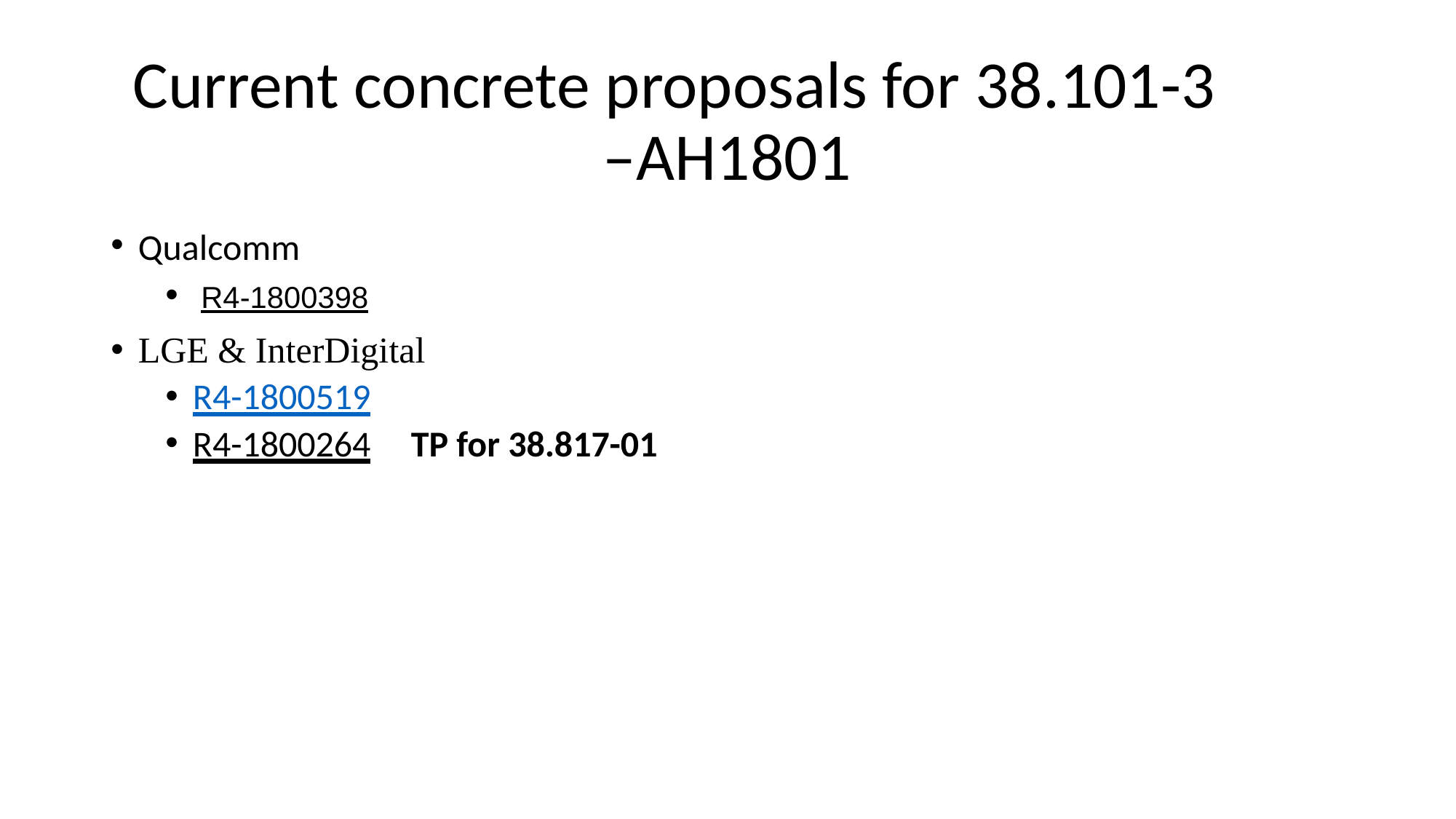

# Current concrete proposals for 38.101-3        –AH1801
Qualcomm
 R4-1800398
LGE & InterDigital
R4-1800519
R4-1800264	TP for 38.817-01